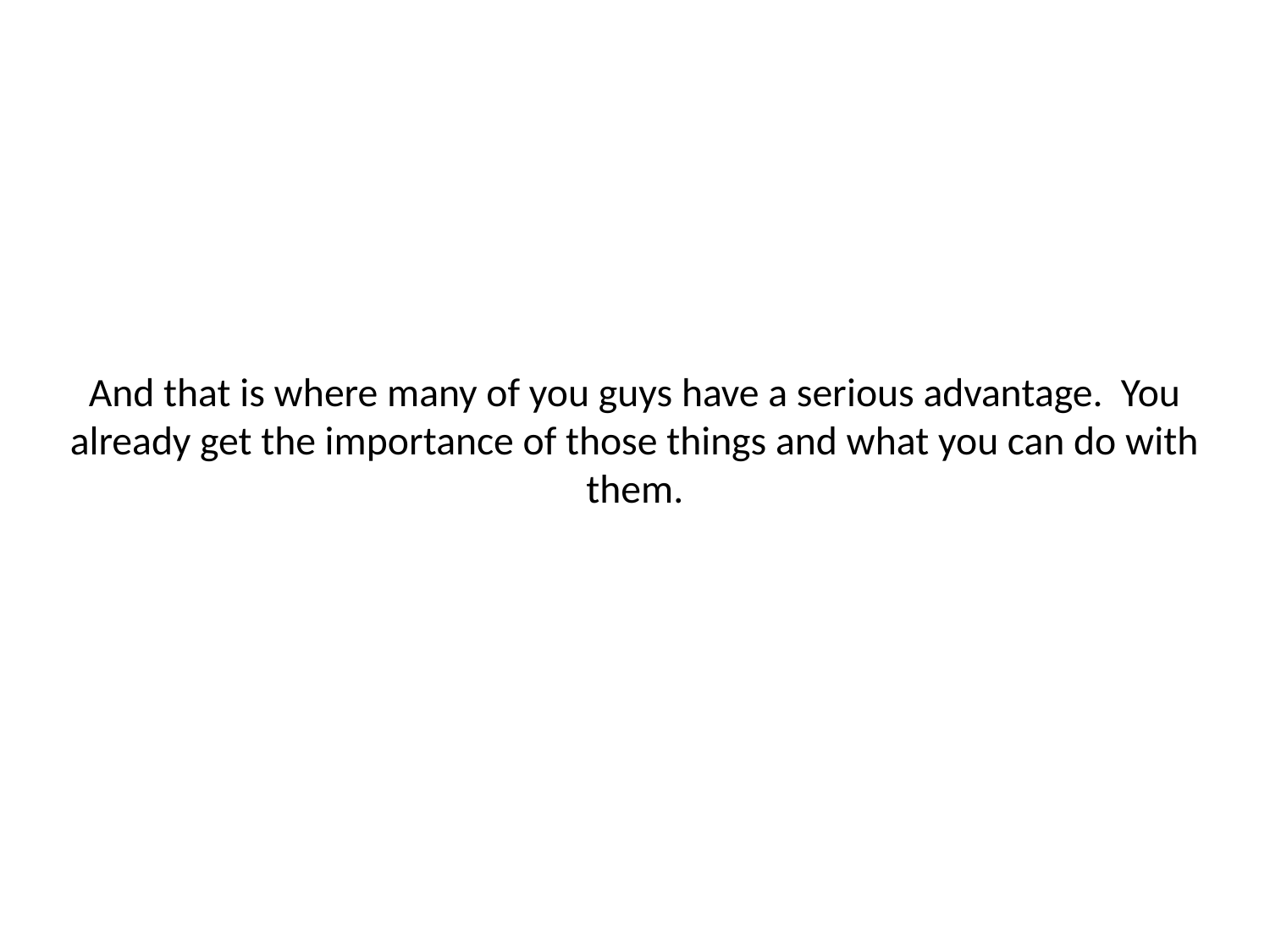

# And that is where many of you guys have a serious advantage.  You already get the importance of those things and what you can do with them.